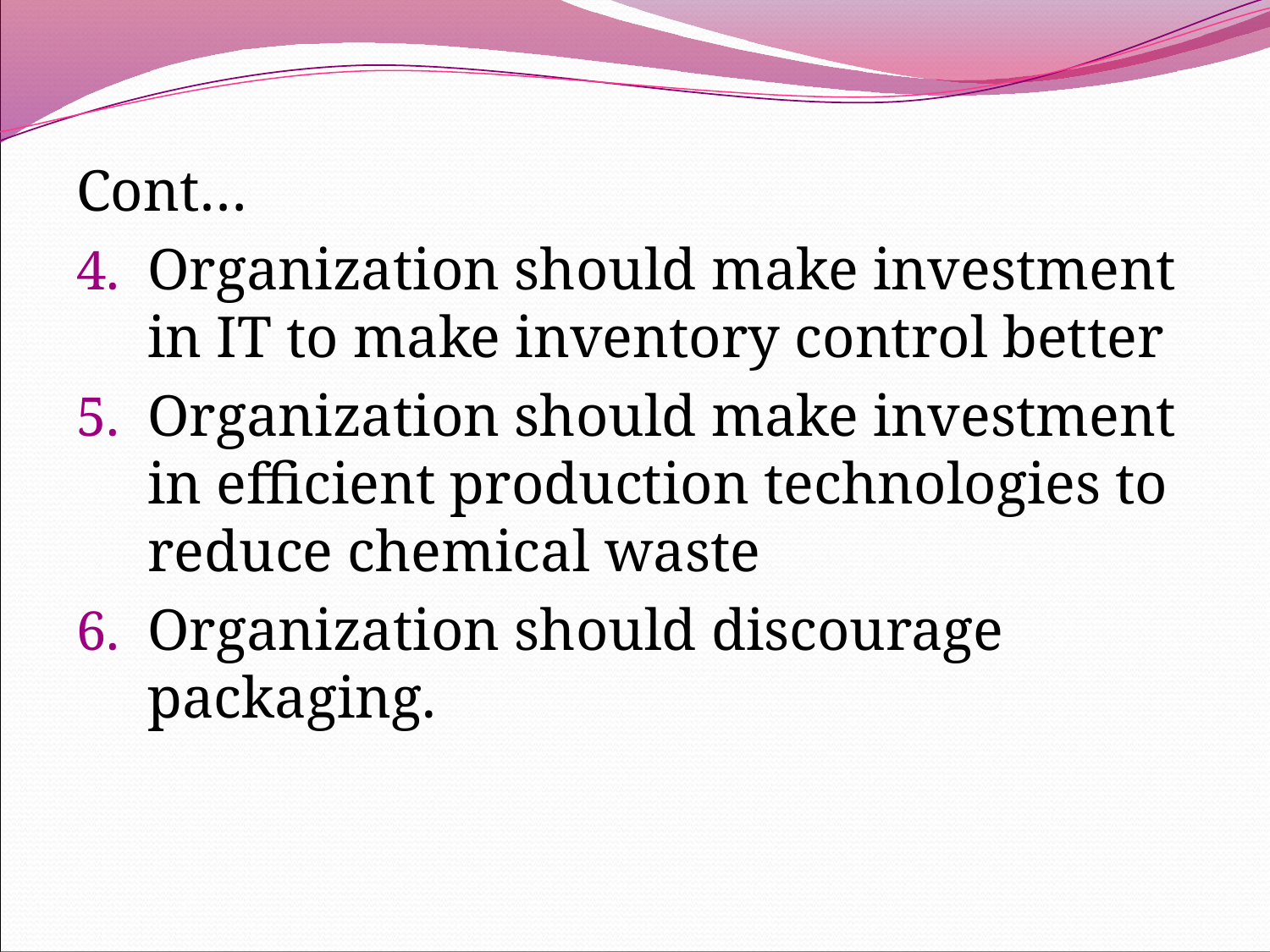

Cont…
Organization should make investment in IT to make inventory control better
Organization should make investment in efficient production technologies to reduce chemical waste
Organization should discourage packaging.